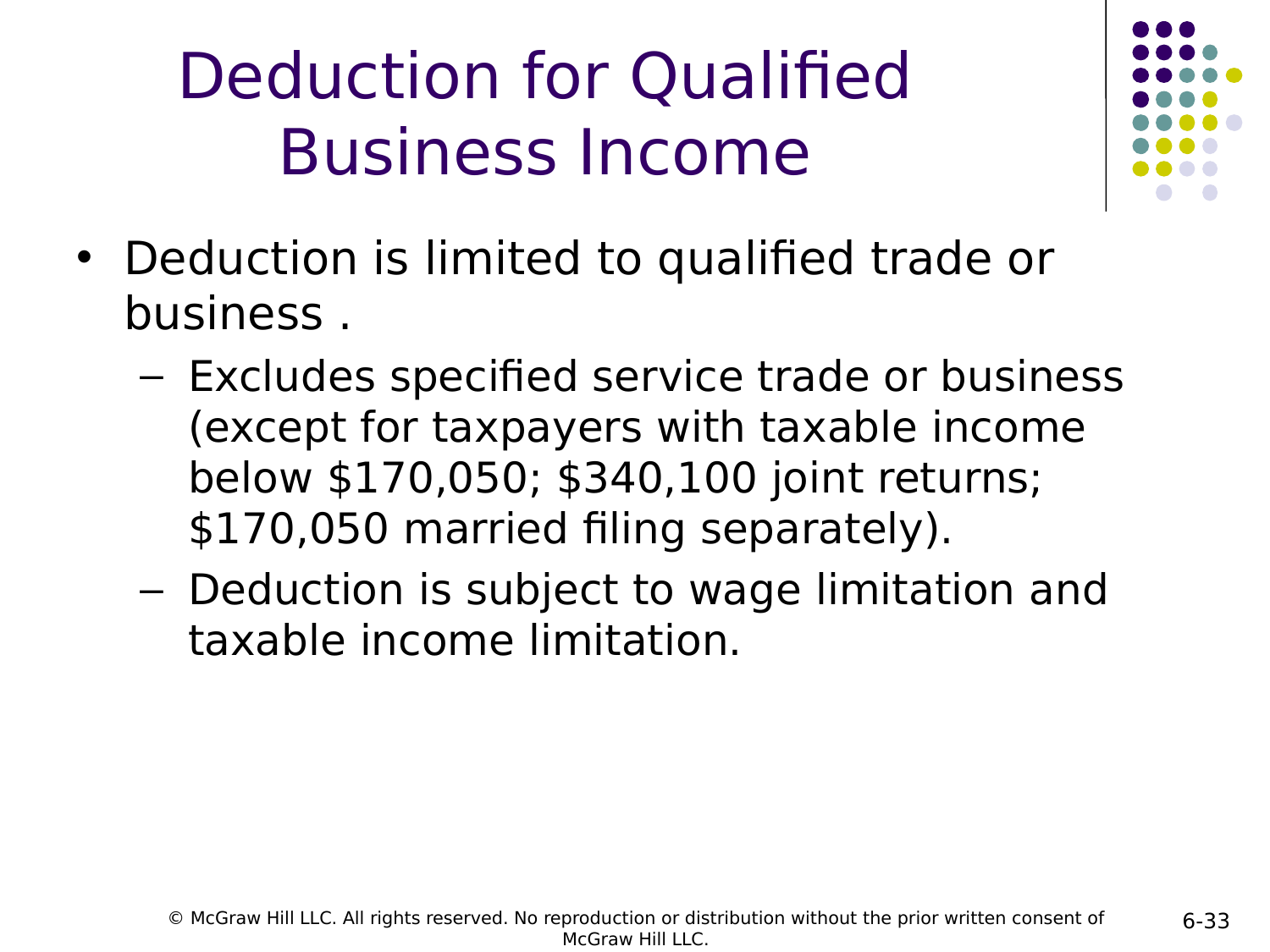

# Deduction for Qualified Business Income
Deduction is limited to qualified trade or business .
Excludes specified service trade or business (except for taxpayers with taxable income below $170,050; $340,100 joint returns; $170,050 married filing separately).
Deduction is subject to wage limitation and taxable income limitation.